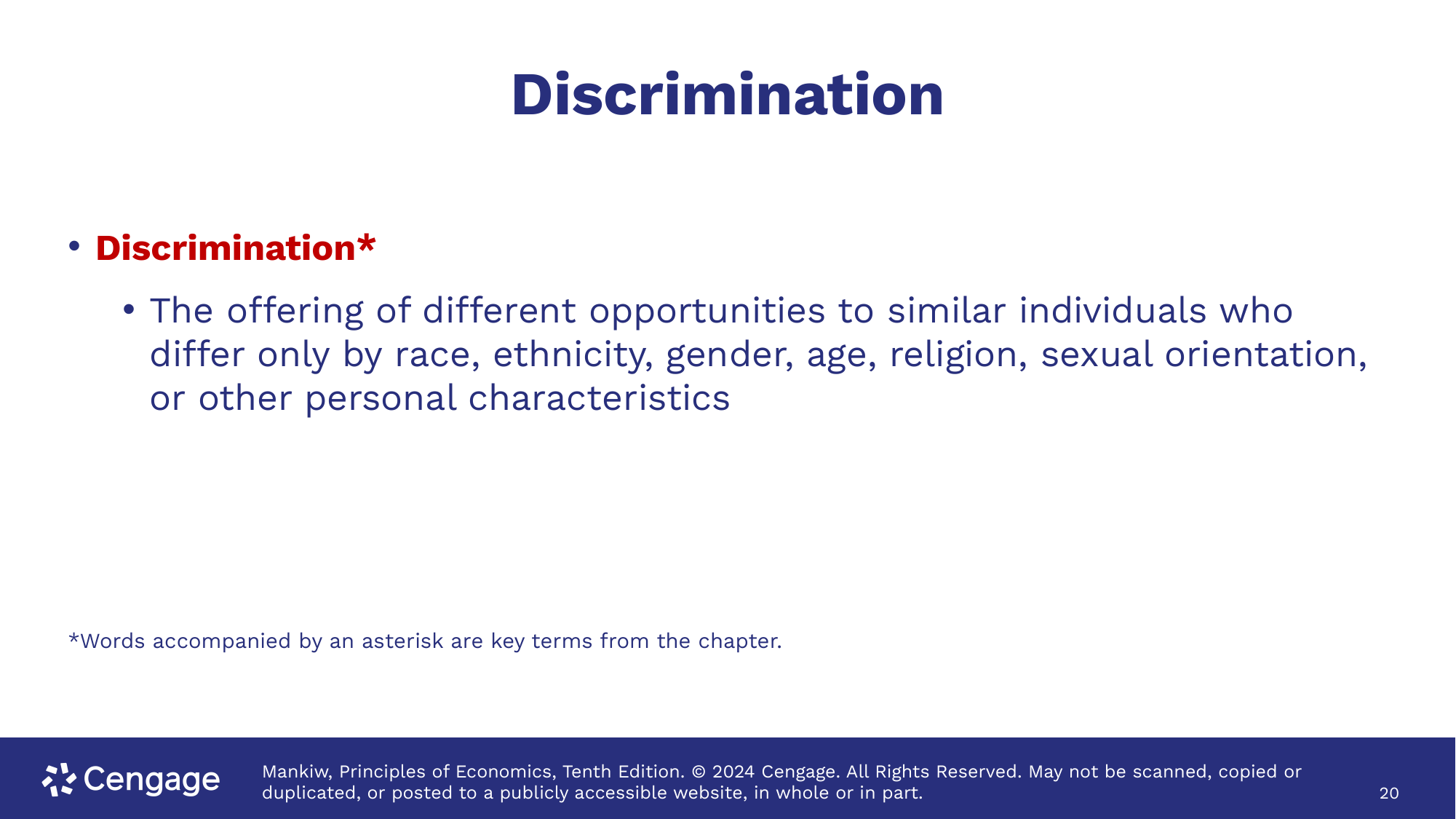

# Discrimination
Discrimination*
The offering of different opportunities to similar individuals who differ only by race, ethnicity, gender, age, religion, sexual orientation, or other personal characteristics
*Words accompanied by an asterisk are key terms from the chapter.